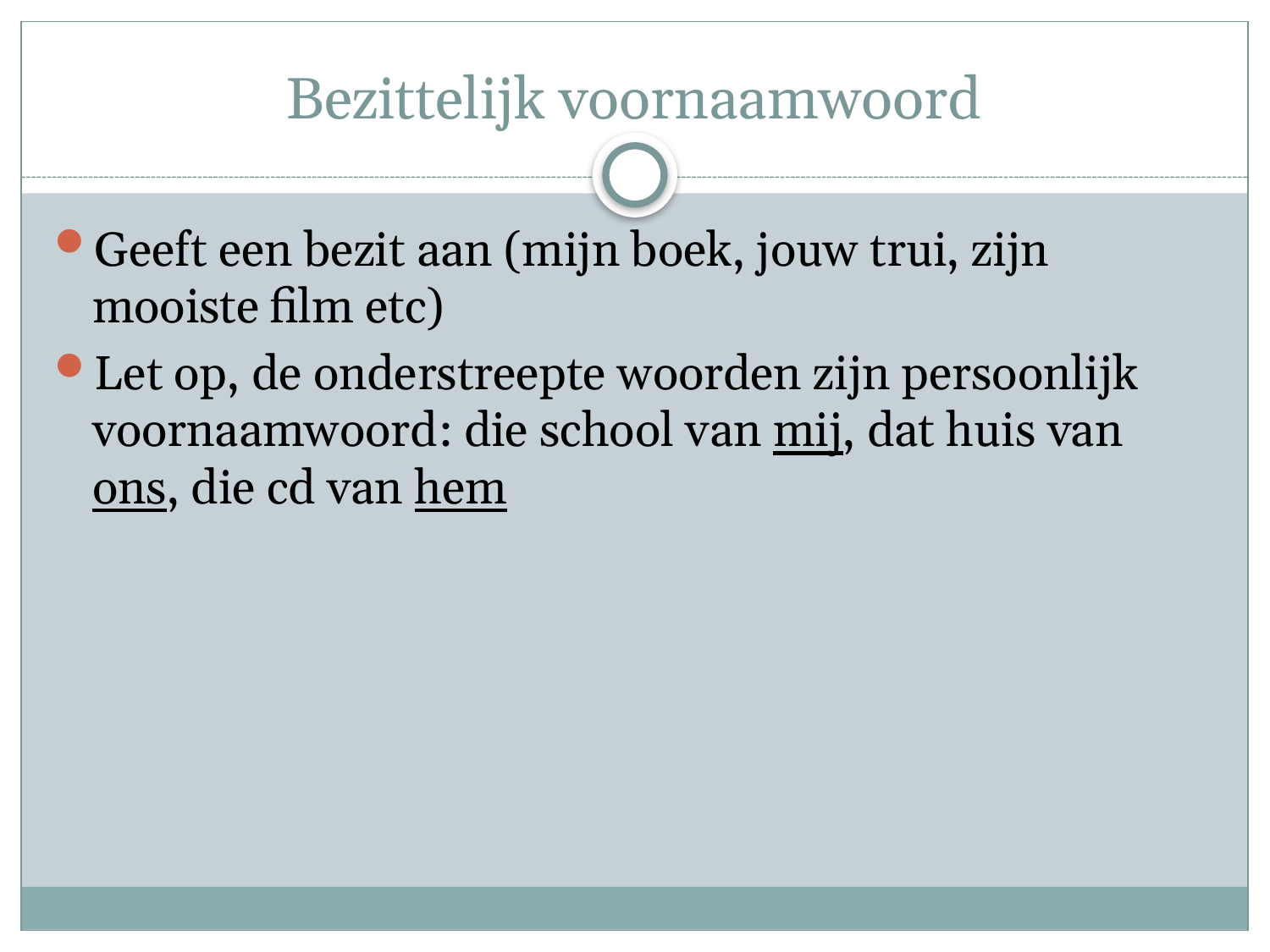

# Bezittelijk voornaamwoord
Geeft een bezit aan (mijn boek, jouw trui, zijn mooiste film etc)
Let op, de onderstreepte woorden zijn persoonlijk voornaamwoord: die school van mij, dat huis van ons, die cd van hem